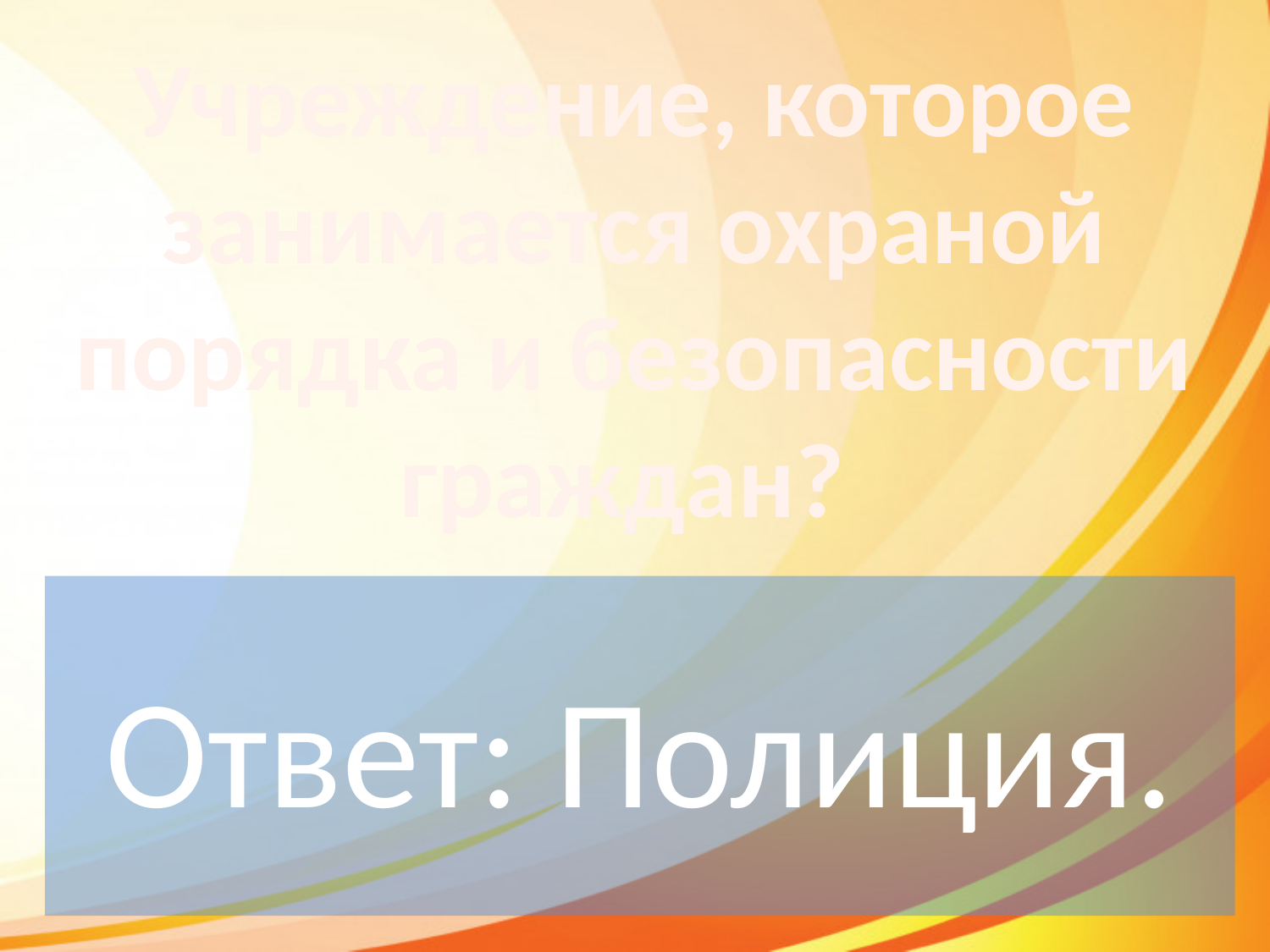

Учреждение, которое занимается охраной порядка и безопасности граждан?
Ответ: Полиция.